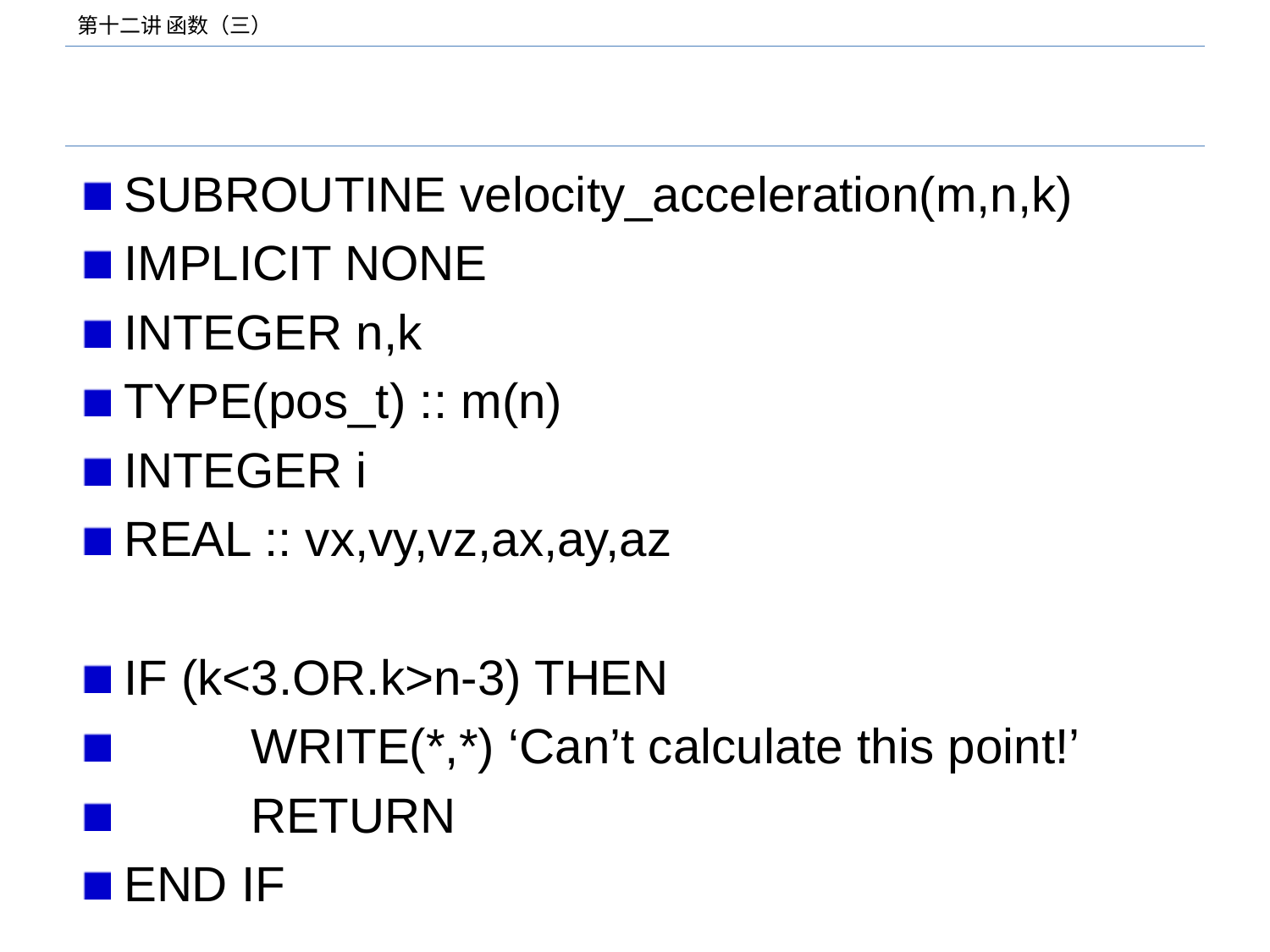

#
SUBROUTINE velocity_acceleration(m,n,k)
IMPLICIT NONE
INTEGER n,k
TYPE(pos_t) :: m(n)
INTEGER i
REAL :: vx,vy,vz,ax,ay,az

IF (k<3.OR.k>n-3) THEN
	WRITE(*,*) ‘Can’t calculate this point!’
	RETURN
END IF